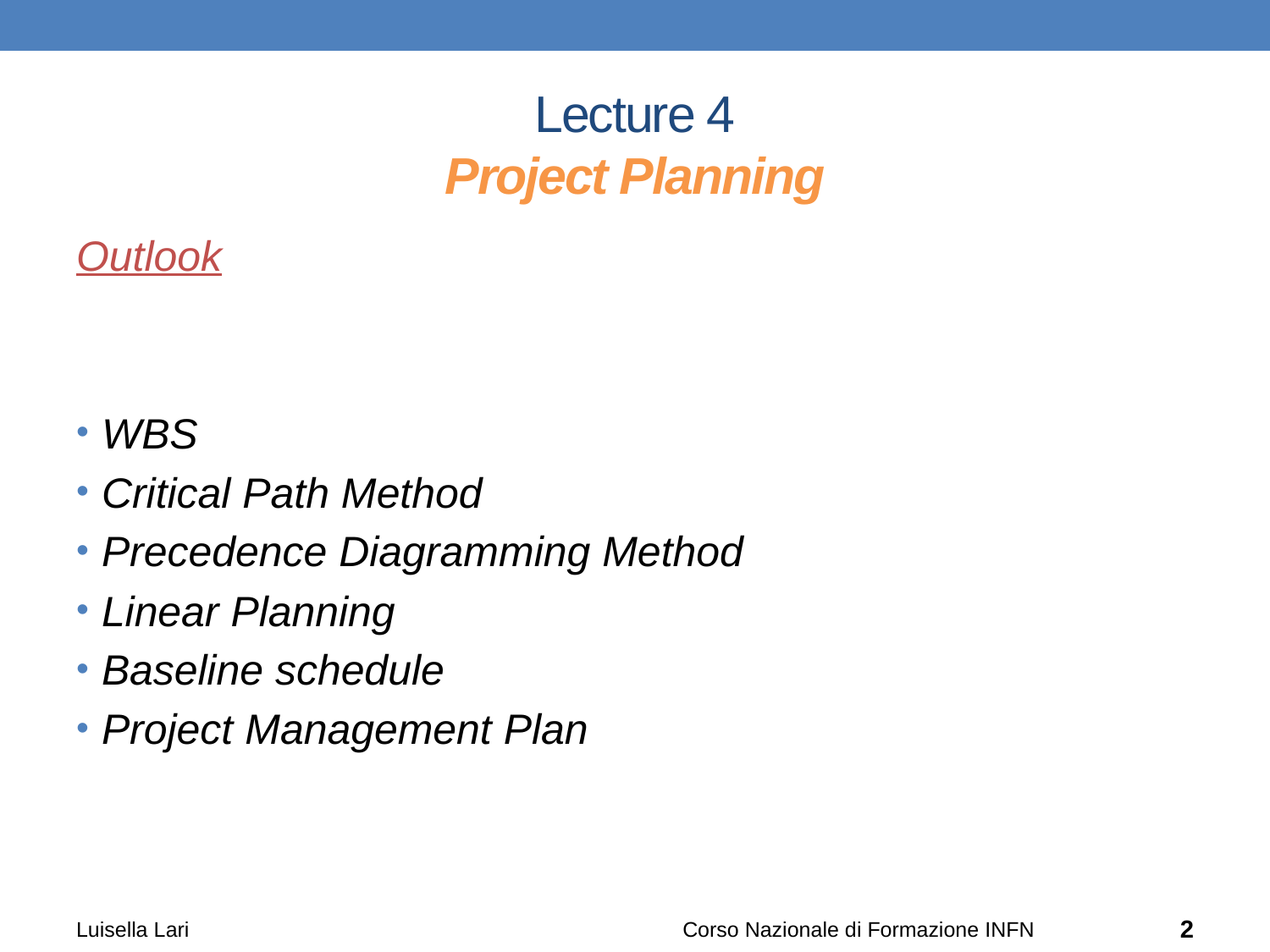

# Lecture 4 Project Planning
Outlook

WBS
Critical Path Method
Precedence Diagramming Method
Linear Planning
Baseline schedule
Project Management Plan

Luisella Lari
Corso Nazionale di Formazione INFN
2